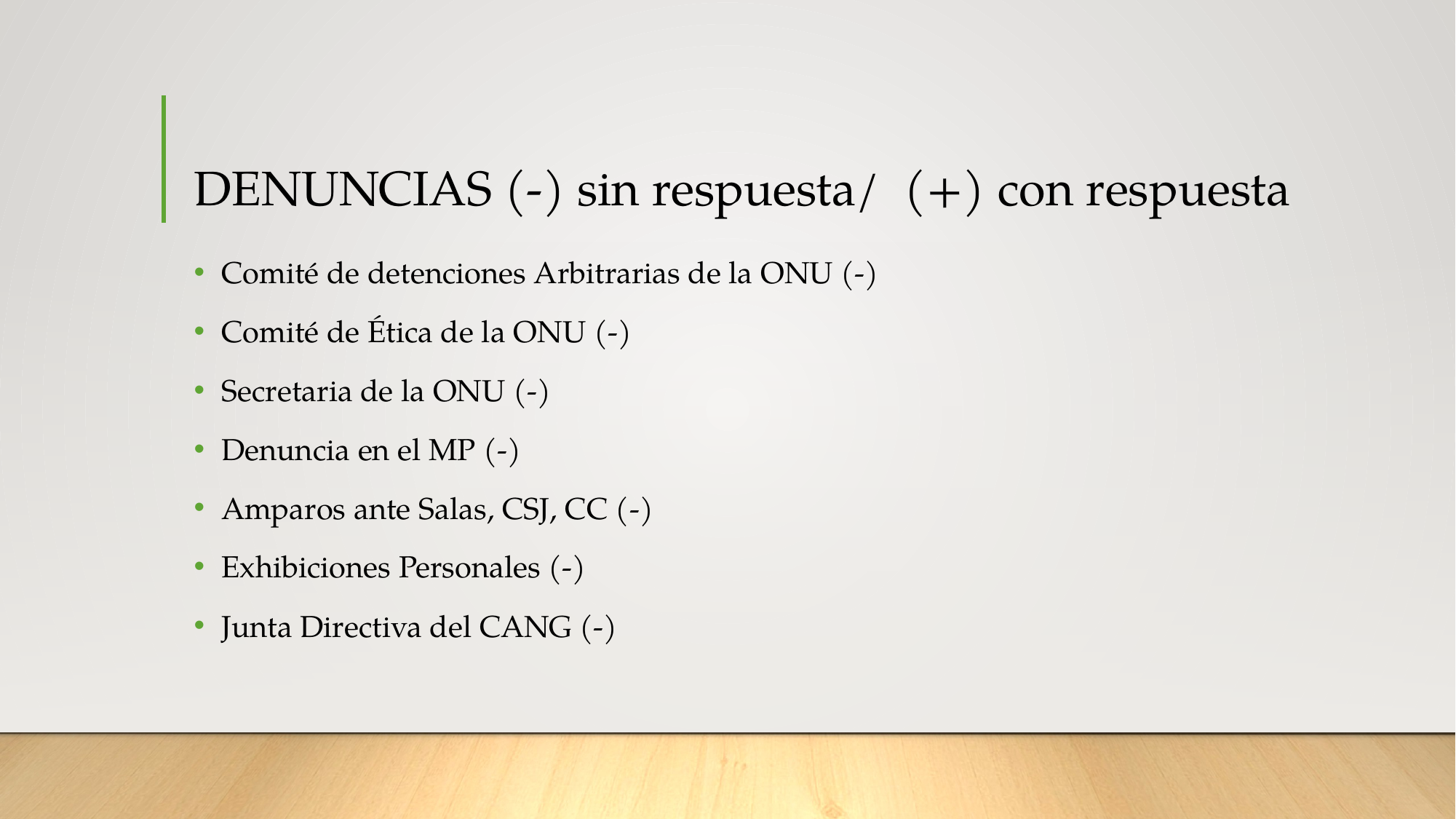

# DENUNCIAS (-) sin respuesta/  (+) con respuesta
Comité de detenciones Arbitrarias de la ONU (-)
Comité de Ética de la ONU (-)
Secretaria de la ONU (-)
Denuncia en el MP (-)
Amparos ante Salas, CSJ, CC (-)
Exhibiciones Personales (-)
Junta Directiva del CANG (-)